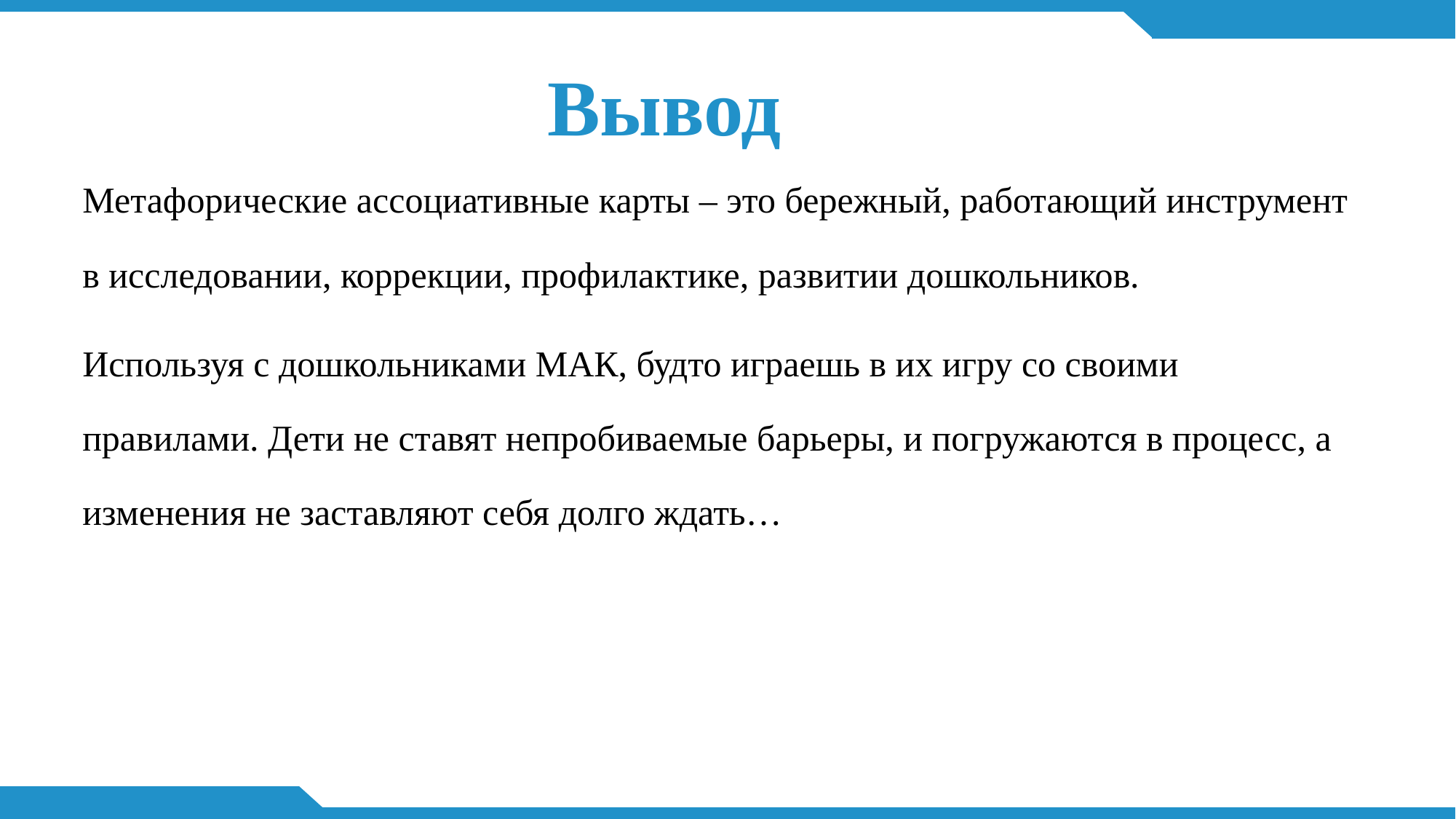

# Вывод
Метафорические ассоциативные карты – это бережный, работающий инструмент в исследовании, коррекции, профилактике, развитии дошкольников.
Используя с дошкольниками МАК, будто играешь в их игру со своими правилами. Дети не ставят непробиваемые барьеры, и погружаются в процесс, а изменения не заставляют себя долго ждать…